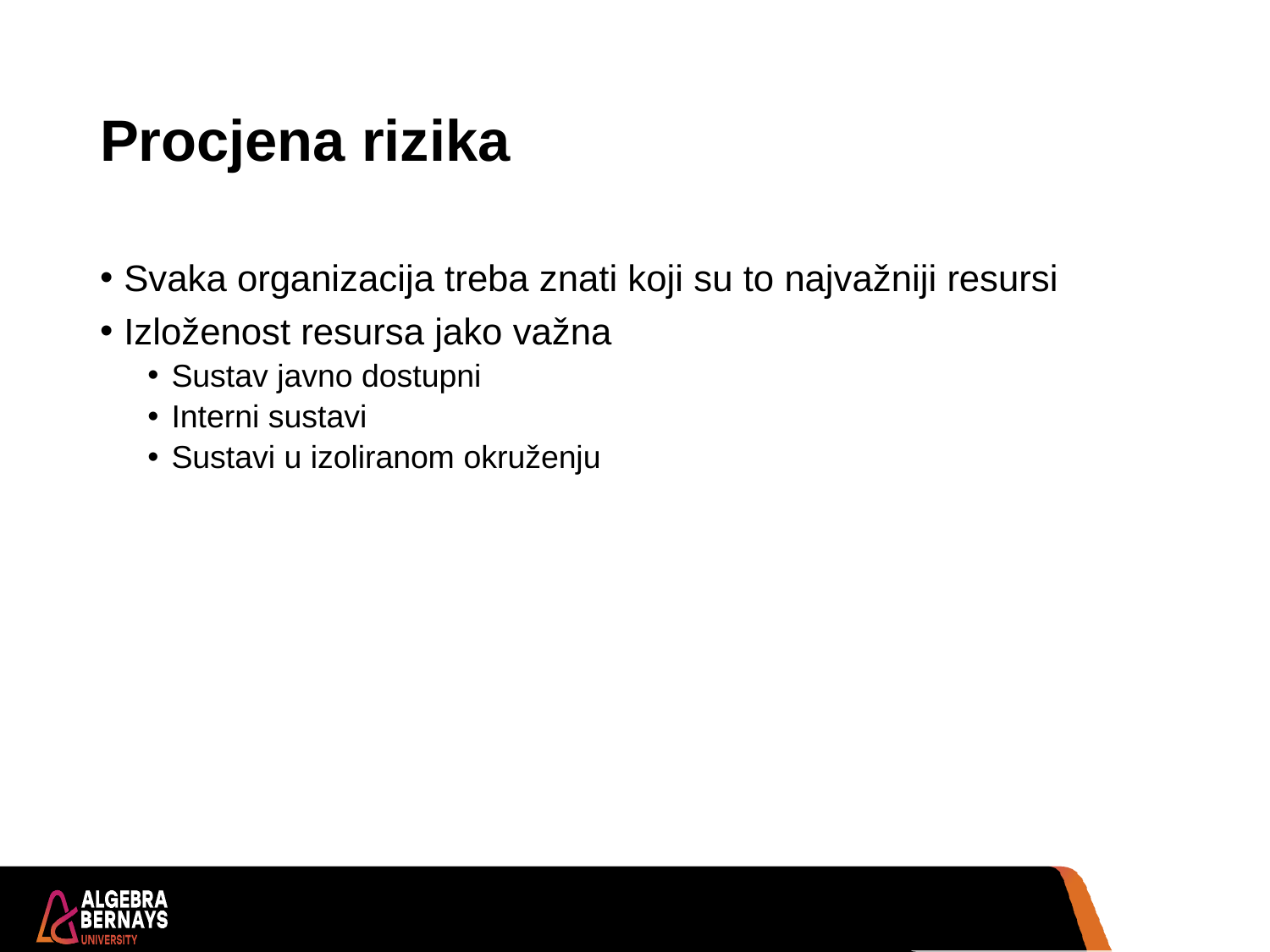

# Procjena rizika
Svaka organizacija treba znati koji su to najvažniji resursi
Izloženost resursa jako važna
Sustav javno dostupni
Interni sustavi
Sustavi u izoliranom okruženju